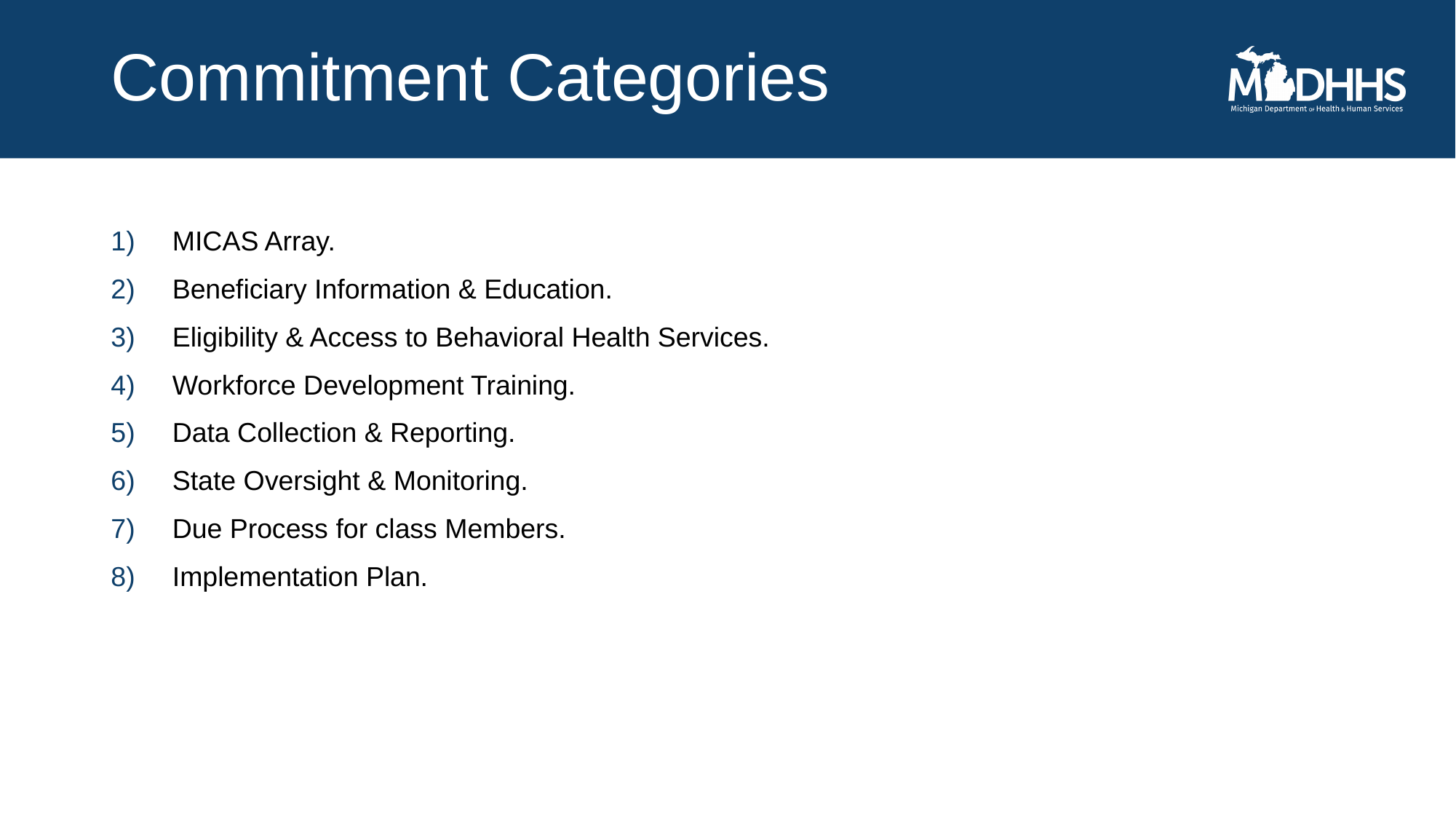

# Commitment Categories
MICAS Array.
Beneficiary Information & Education.
Eligibility & Access to Behavioral Health Services.
Workforce Development Training.
Data Collection & Reporting.
State Oversight & Monitoring.
Due Process for class Members.
Implementation Plan.